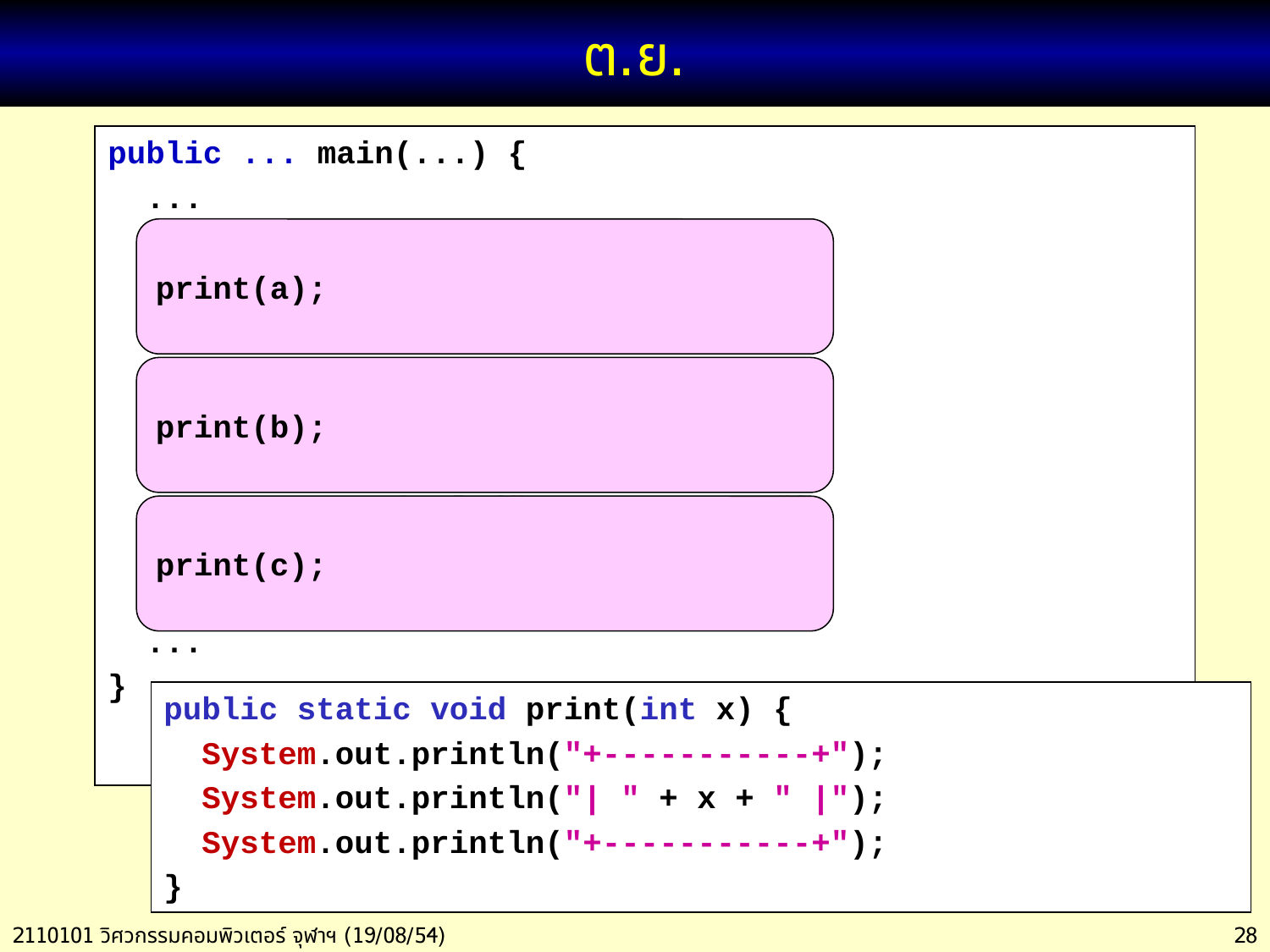

# ต.ย.
public ... main(...) {
  ...
  System.out.println("+-----------+");
  System.out.println("| " + a + " |");
  System.out.println("+-----------+");
  System.out.println("+-----------+");
  System.out.println("| " + b + " |");
  System.out.println("+-----------+");
  System.out.println("+-----------+");
  System.out.println("| " + c + " |");
  System.out.println("+-----------+");
  ...
}
print(a);
print(b);
print(c);
public static void print(int x) {
  System.out.println("+-----------+");
  System.out.println("| " + x + " |");
  System.out.println("+-----------+");
}